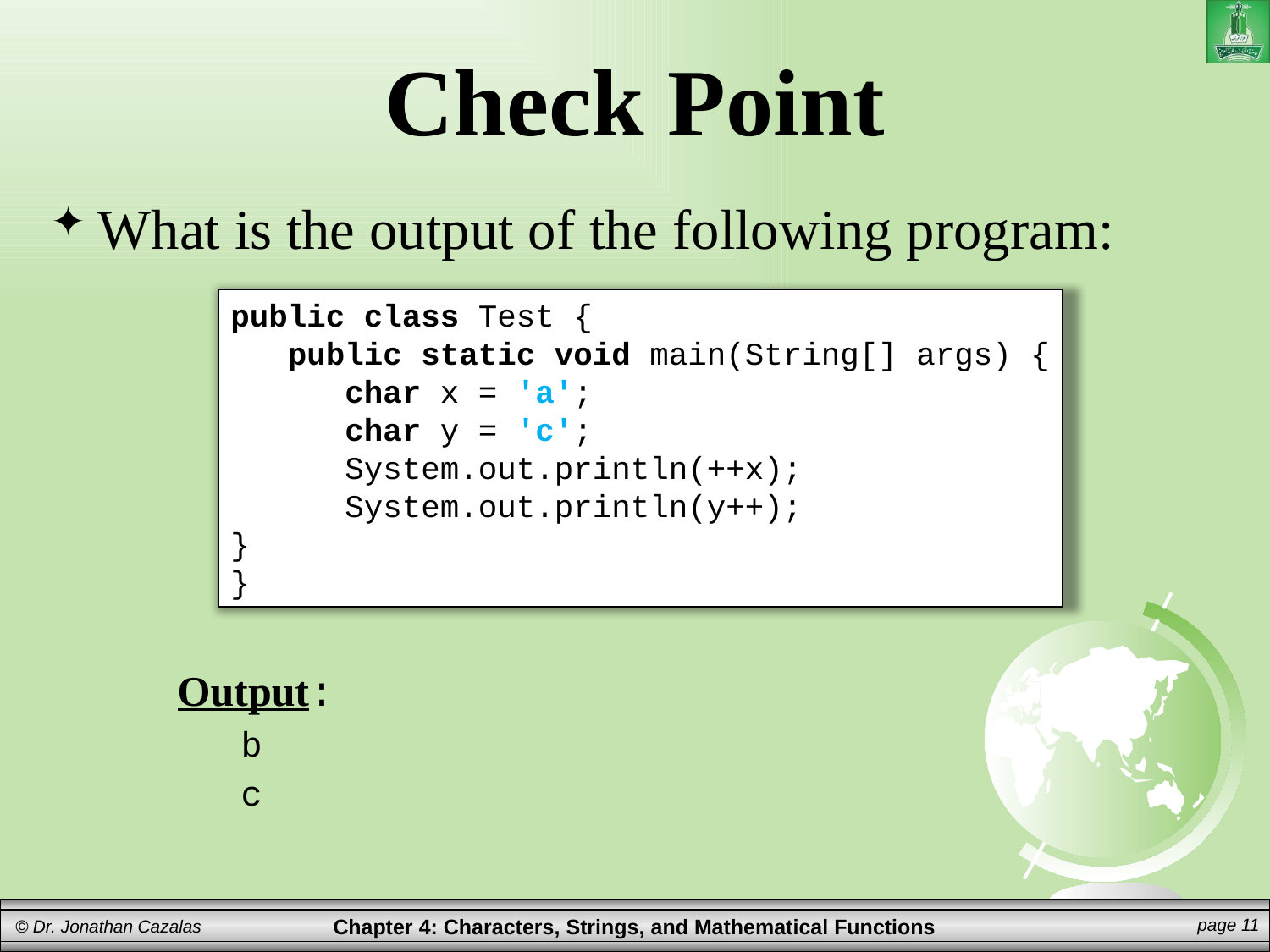

# Check Point
What is the output of the following program:

Output:
b
c
public class Test {
   public static void main(String[] args) {
      char x = 'a';
      char y = 'c';
      System.out.println(++x);
      System.out.println(y++);
}
}